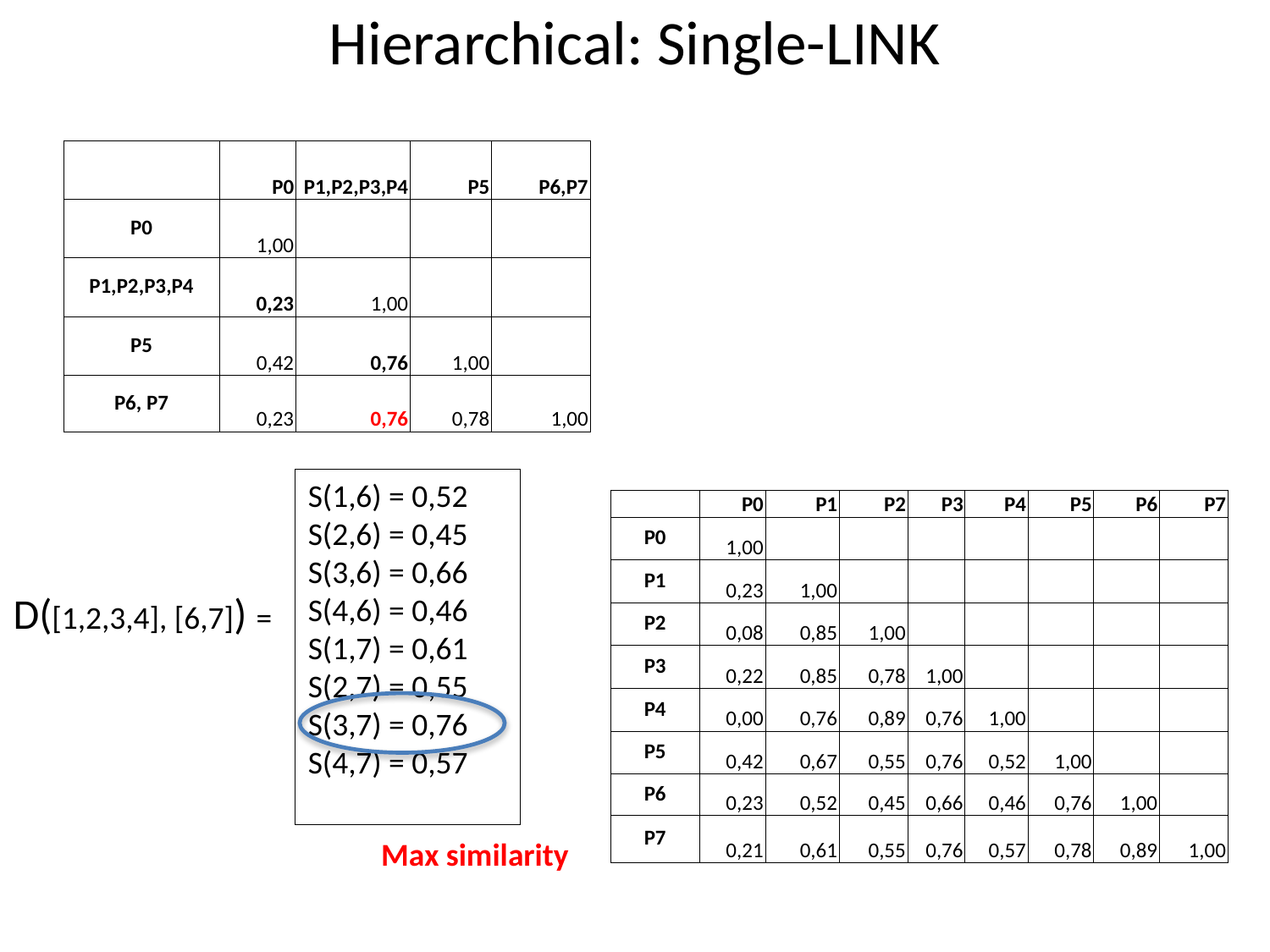

# Hierarchical: Single-LINK
|  | P0 | P1,P2,P3,P4 | P5 | P6,P7 |
| --- | --- | --- | --- | --- |
| P0 | 1,00 |  |  |  |
| P1,P2,P3,P4 | 0,23 | 1,00 |  |  |
| P5 | 0,42 | 0,76 | 1,00 |  |
| P6, P7 | 0,23 | 0,76 | 0,78 | 1,00 |
S(1,6) = 0,52
S(2,6) = 0,45
S(3,6) = 0,66
S(4,6) = 0,46
S(1,7) = 0,61
S(2,7) = 0,55
S(3,7) = 0,76
S(4,7) = 0,57

|  | P0 | P1 | P2 | P3 | P4 | P5 | P6 | P7 |
| --- | --- | --- | --- | --- | --- | --- | --- | --- |
| P0 | 1,00 |  |  |  |  |  |  |  |
| P1 | 0,23 | 1,00 |  |  |  |  |  |  |
| P2 | 0,08 | 0,85 | 1,00 |  |  |  |  |  |
| P3 | 0,22 | 0,85 | 0,78 | 1,00 |  |  |  |  |
| P4 | 0,00 | 0,76 | 0,89 | 0,76 | 1,00 |  |  |  |
| P5 | 0,42 | 0,67 | 0,55 | 0,76 | 0,52 | 1,00 |  |  |
| P6 | 0,23 | 0,52 | 0,45 | 0,66 | 0,46 | 0,76 | 1,00 |  |
| P7 | 0,21 | 0,61 | 0,55 | 0,76 | 0,57 | 0,78 | 0,89 | 1,00 |
D([1,2,3,4], [6,7]) =

Max similarity